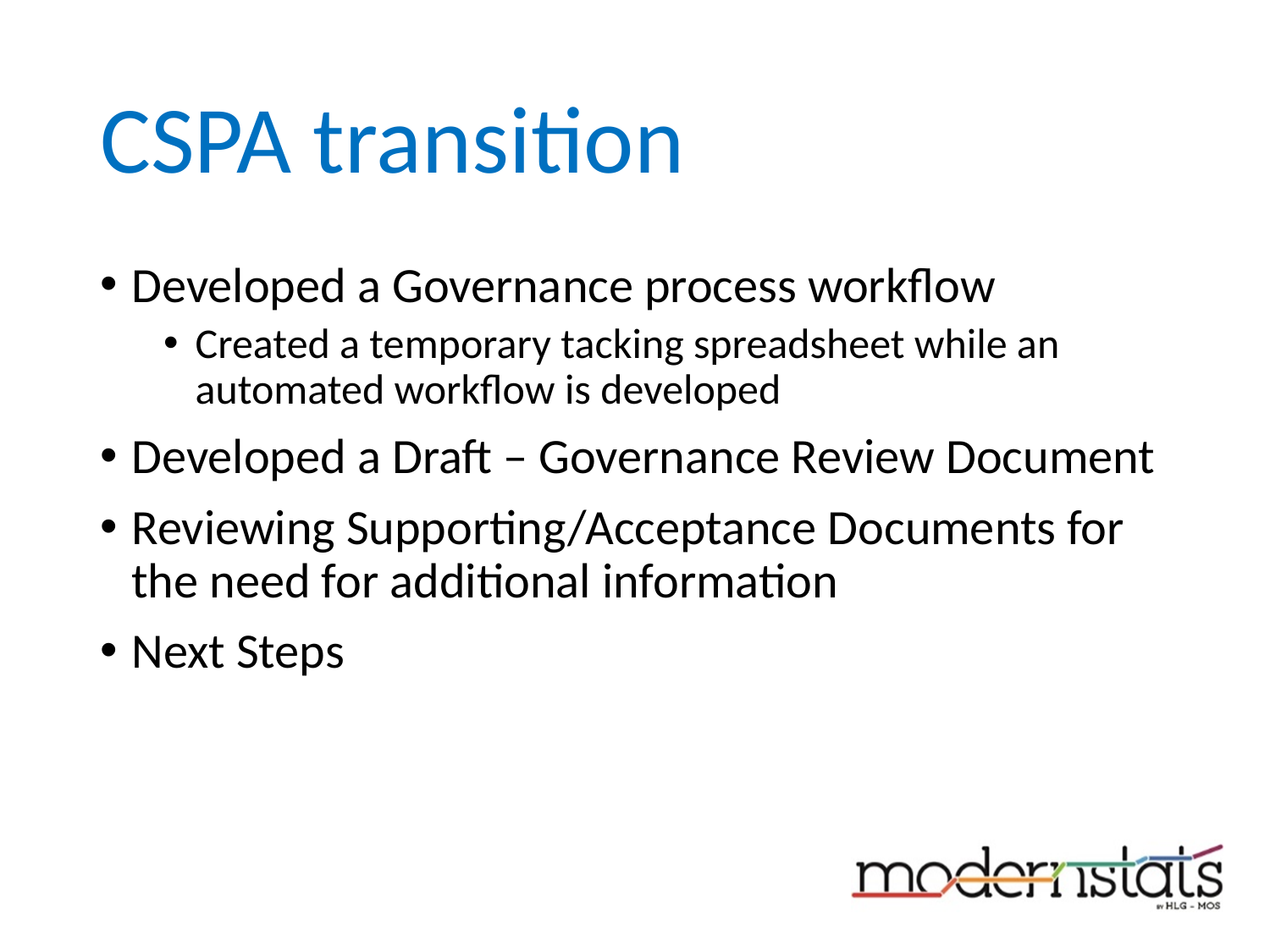

# CSPA transition
Developed a Governance process workflow
Created a temporary tacking spreadsheet while an automated workflow is developed
Developed a Draft – Governance Review Document
Reviewing Supporting/Acceptance Documents for the need for additional information
Next Steps